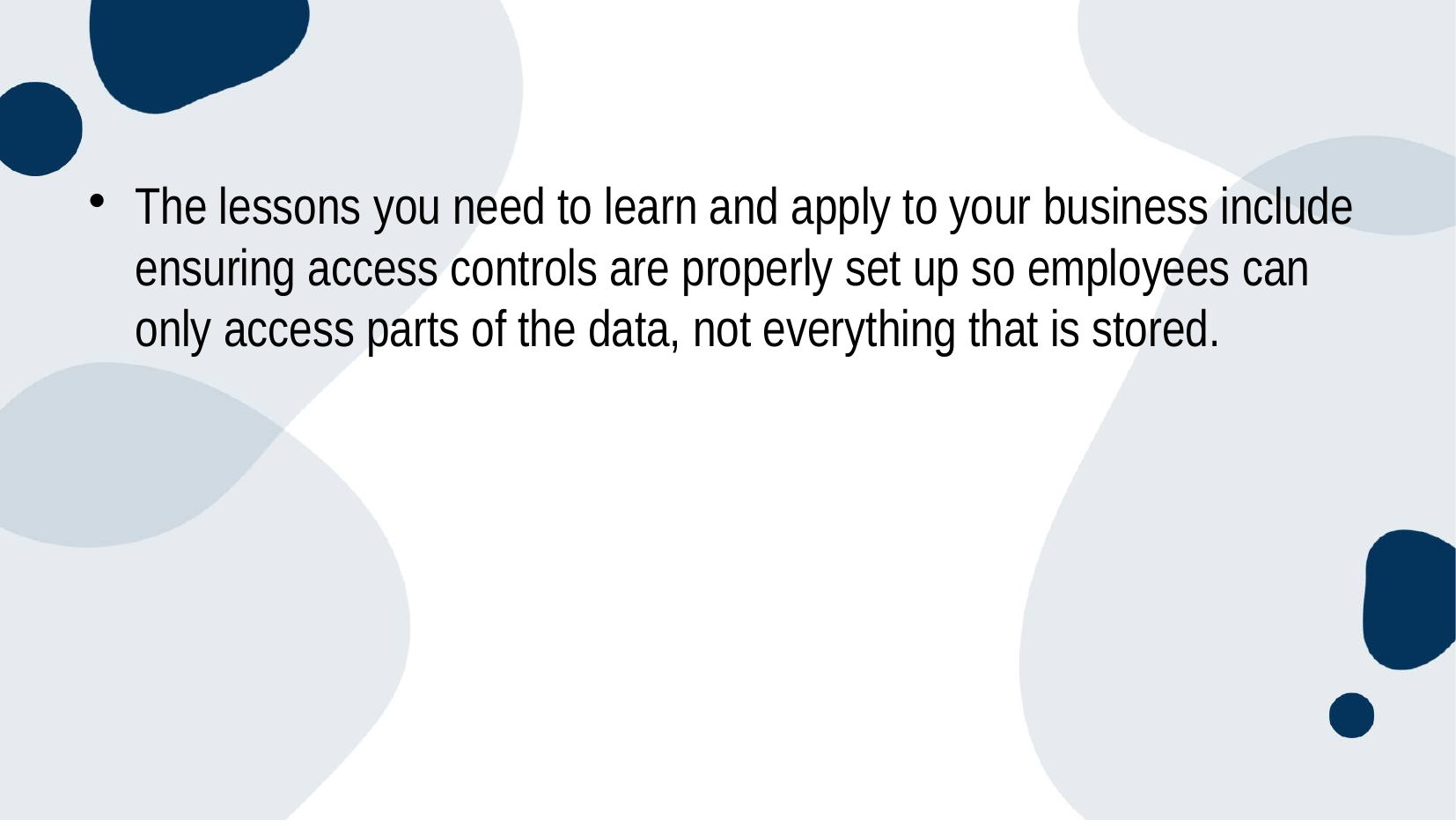

#
The lessons you need to learn and apply to your business include ensuring access controls are properly set up so employees can only access parts of the data, not everything that is stored.